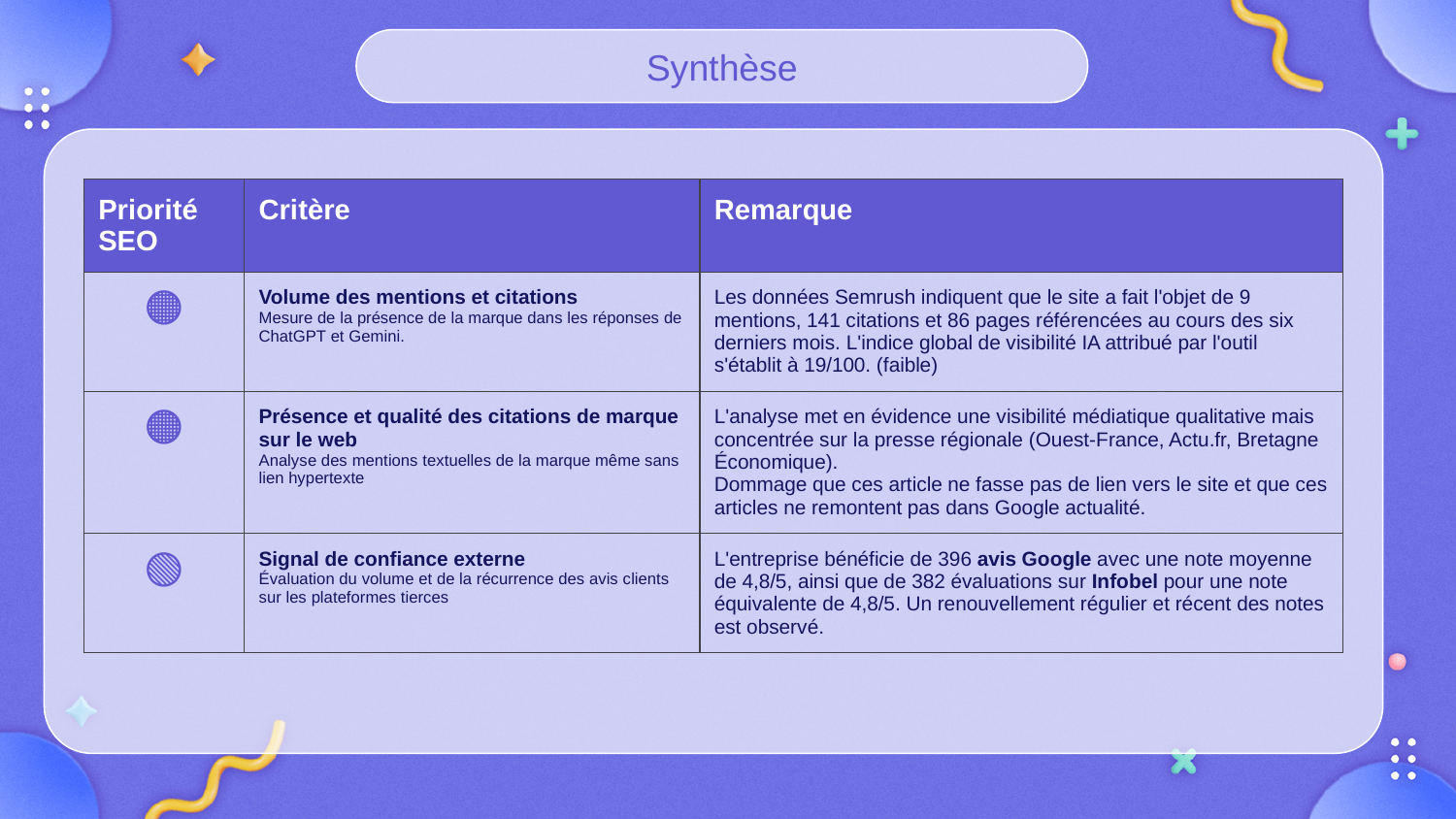

Synthèse

| Priorité SEO | Critère | Remarque |
| --- | --- | --- |
| 🟠 | Volume des mentions et citations Mesure de la présence de la marque dans les réponses de ChatGPT et Gemini. | Les données Semrush indiquent que le site a fait l'objet de 9 mentions, 141 citations et 86 pages référencées au cours des six derniers mois. L'indice global de visibilité IA attribué par l'outil s'établit à 19/100. (faible) |
| 🟠 | Présence et qualité des citations de marque sur le web Analyse des mentions textuelles de la marque même sans lien hypertexte | L'analyse met en évidence une visibilité médiatique qualitative mais concentrée sur la presse régionale (Ouest-France, Actu.fr, Bretagne Économique). Dommage que ces article ne fasse pas de lien vers le site et que ces articles ne remontent pas dans Google actualité. |
| 🟢 | Signal de confiance externe Évaluation du volume et de la récurrence des avis clients sur les plateformes tierces | L'entreprise bénéficie de 396 avis Google avec une note moyenne de 4,8/5, ainsi que de 382 évaluations sur Infobel pour une note équivalente de 4,8/5. Un renouvellement régulier et récent des notes est observé. |